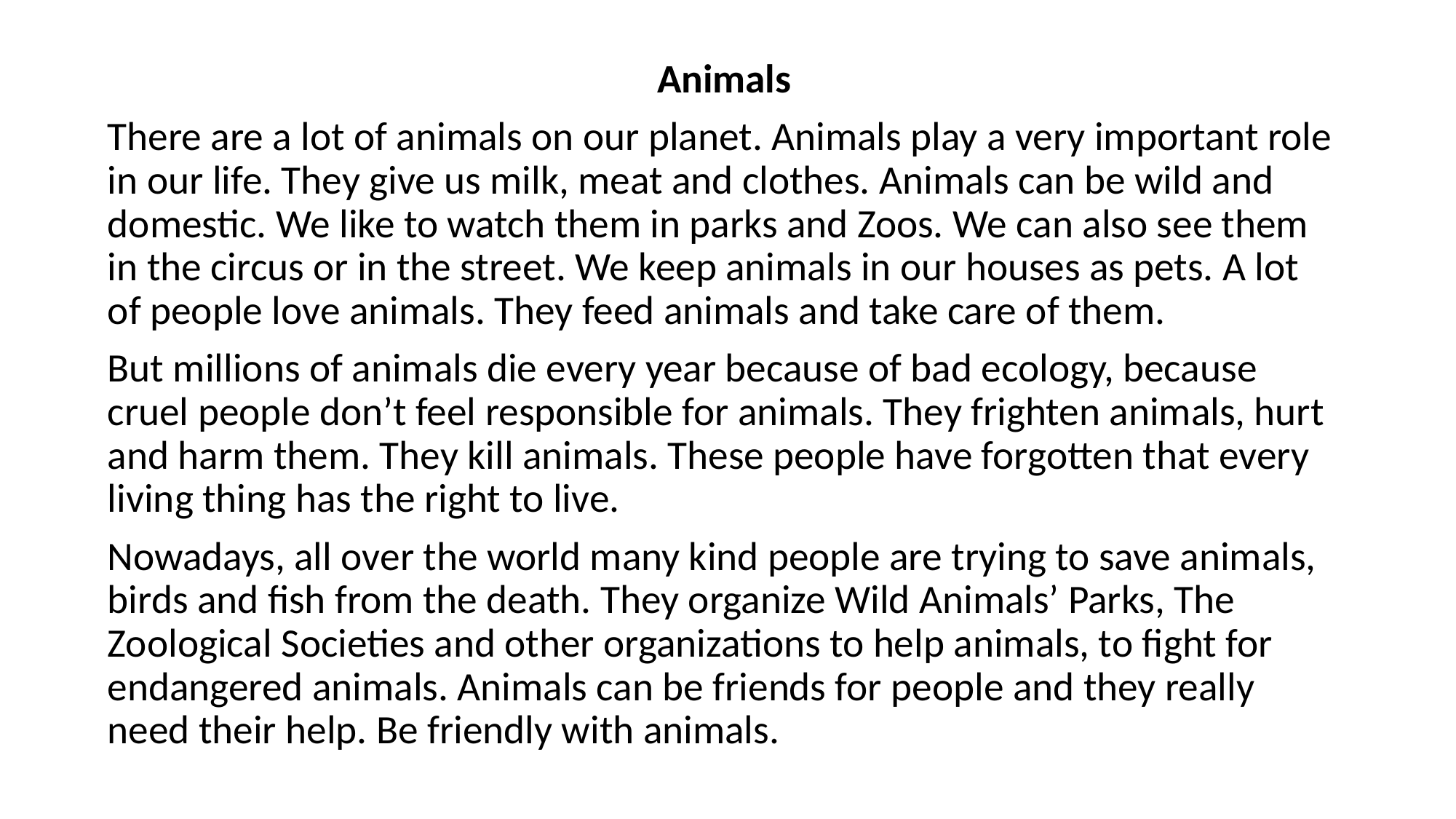

Animals
There are a lot of animals on our planet. Animals play a very important role in our life. They give us milk, meat and clothes. Animals can be wild and domestic. We like to watch them in parks and Zoos. We can also see them in the circus or in the street. We keep animals in our houses as pets. A lot of people love animals. They feed animals and take care of them.
But millions of animals die every year because of bad ecology, because cruel people don’t feel responsible for animals. They frighten animals, hurt and harm them. They kill animals. These people have forgotten that every living thing has the right to live.
Nowadays, all over the world many kind people are trying to save animals, birds and fish from the death. They organize Wild Animals’ Parks, The Zoological Societies and other organizations to help animals, to fight for endangered animals. Animals can be friends for people and they really need their help. Be friendly with animals.